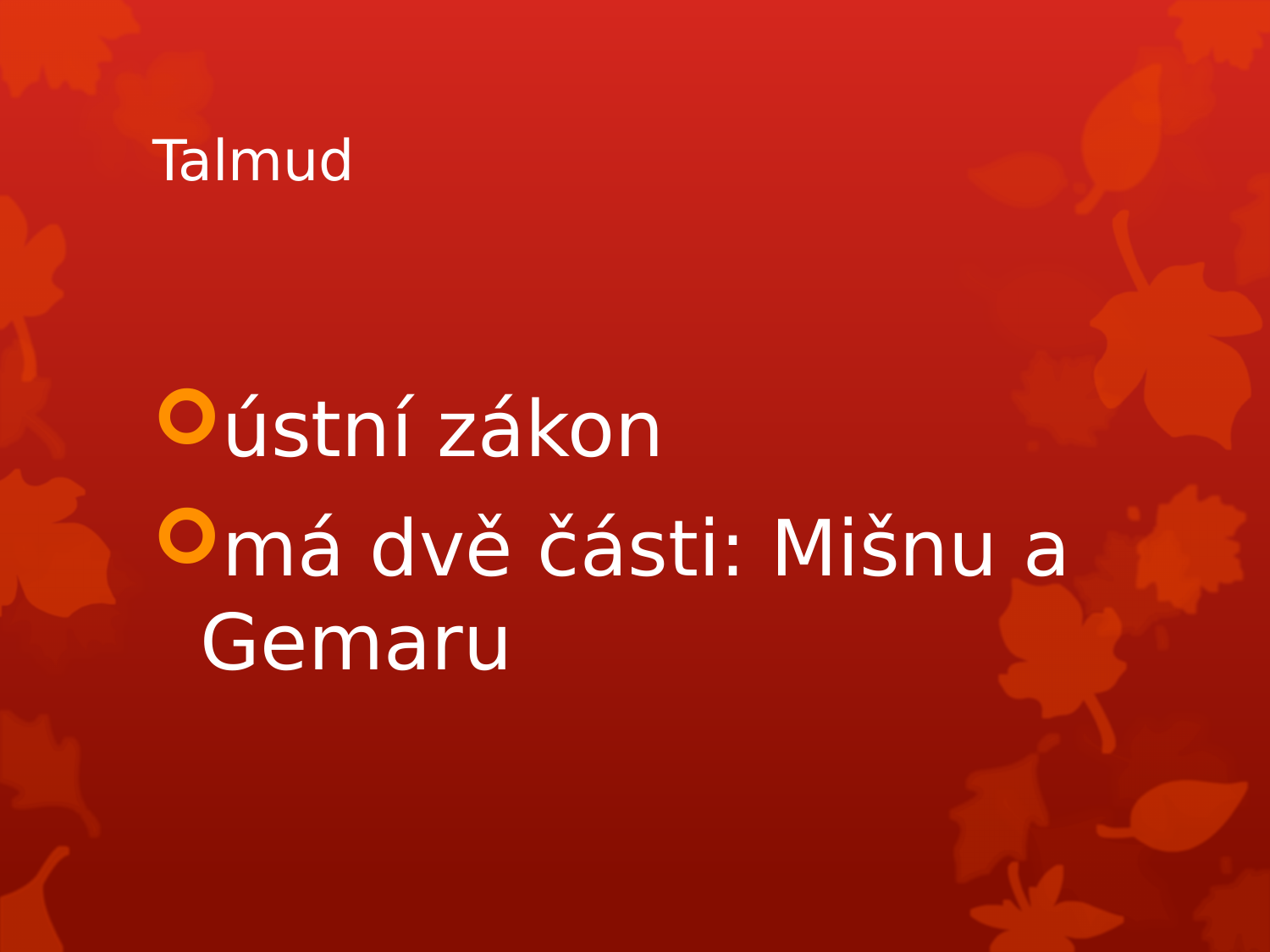

# Talmud
ústní zákon
má dvě části: Mišnu a Gemaru